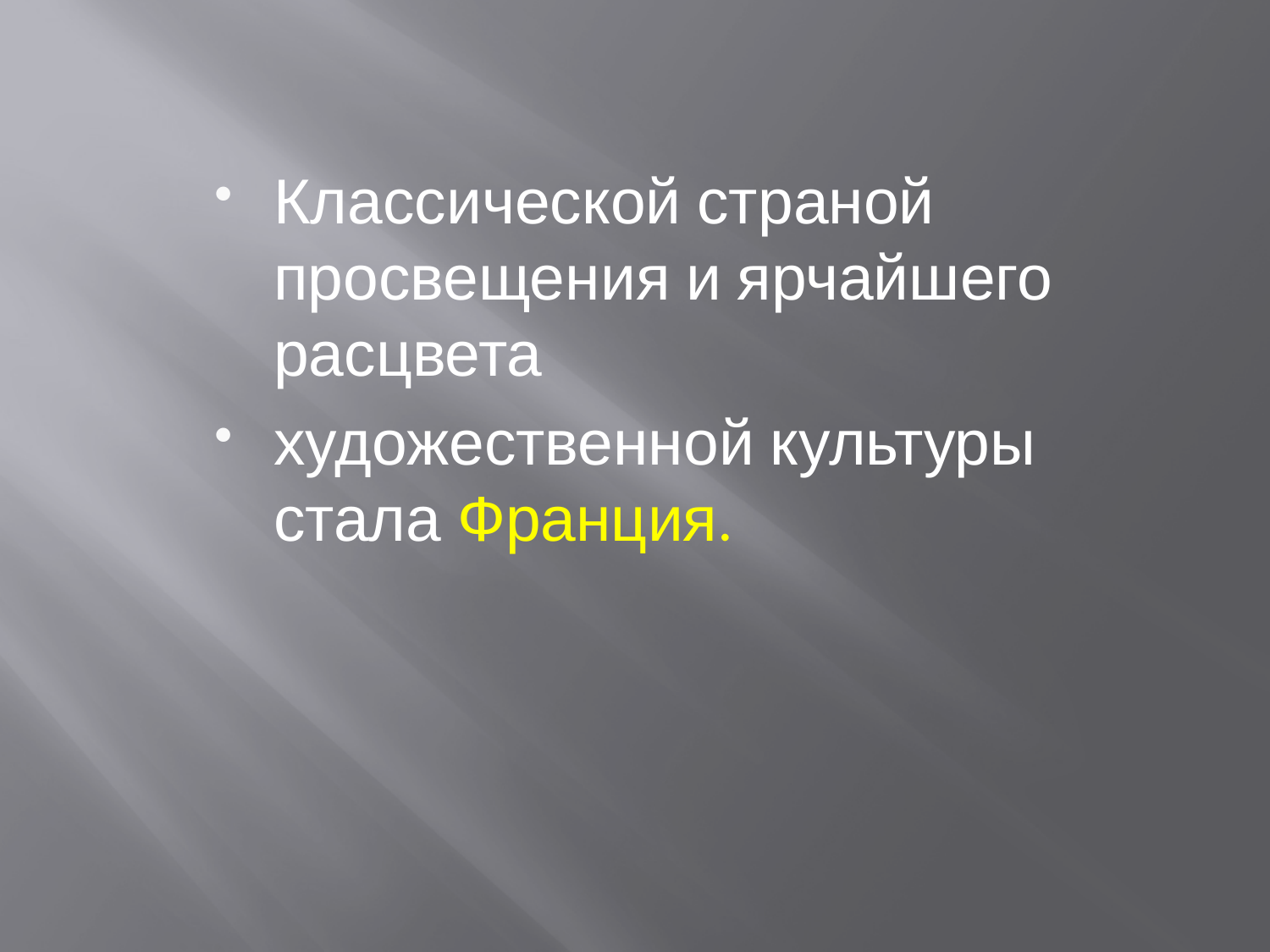

Классической страной просвещения и ярчайшего  расцвета
художественной культуры стала Франция.